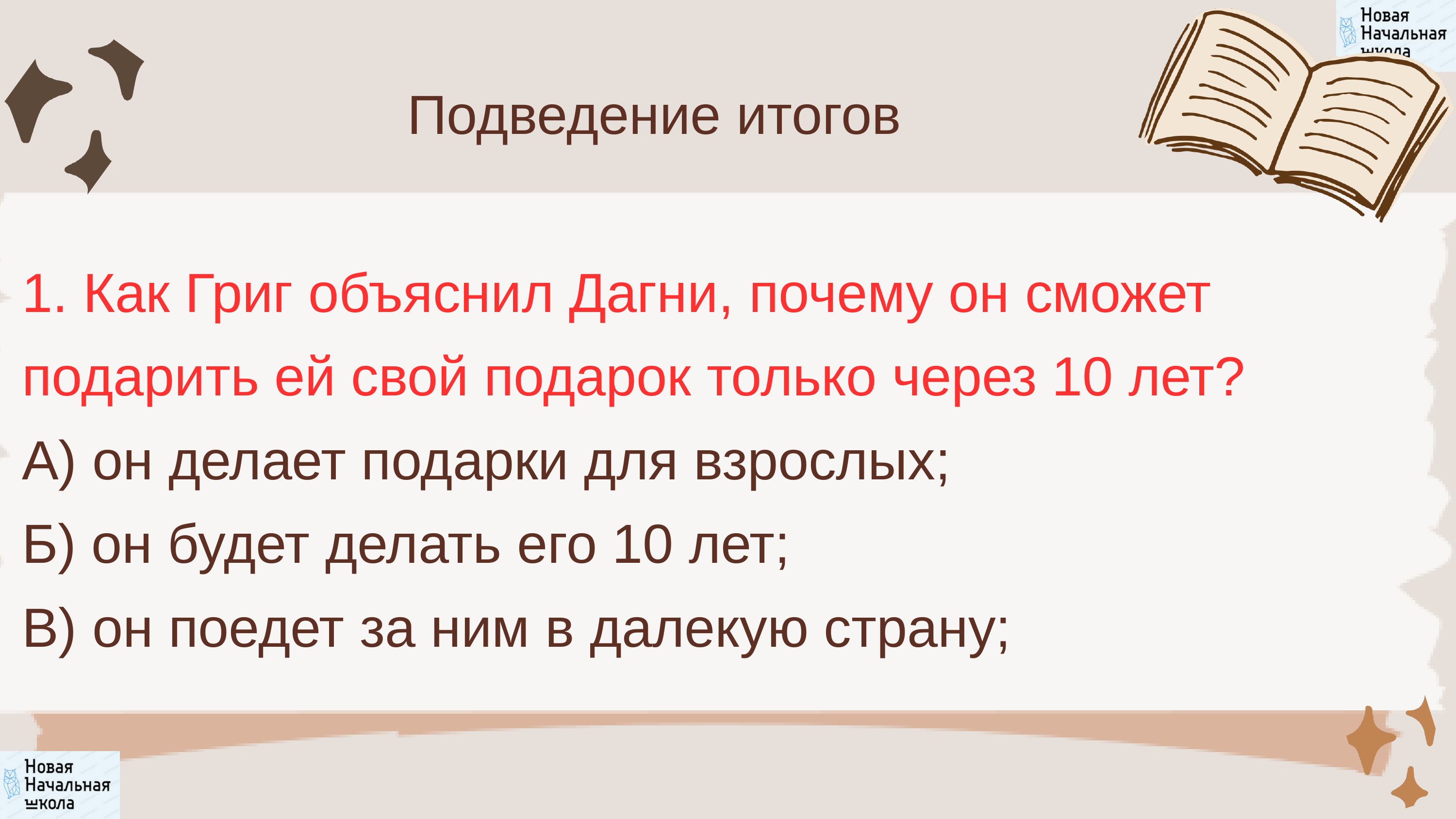

Подведение итогов

1. Как Григ объяснил Дагни, почему он сможет подарить ей свой подарок только через 10 лет?
А) он делает подарки для взрослых;
Б) он будет делать его 10 лет;
В) он поедет за ним в далекую страну;